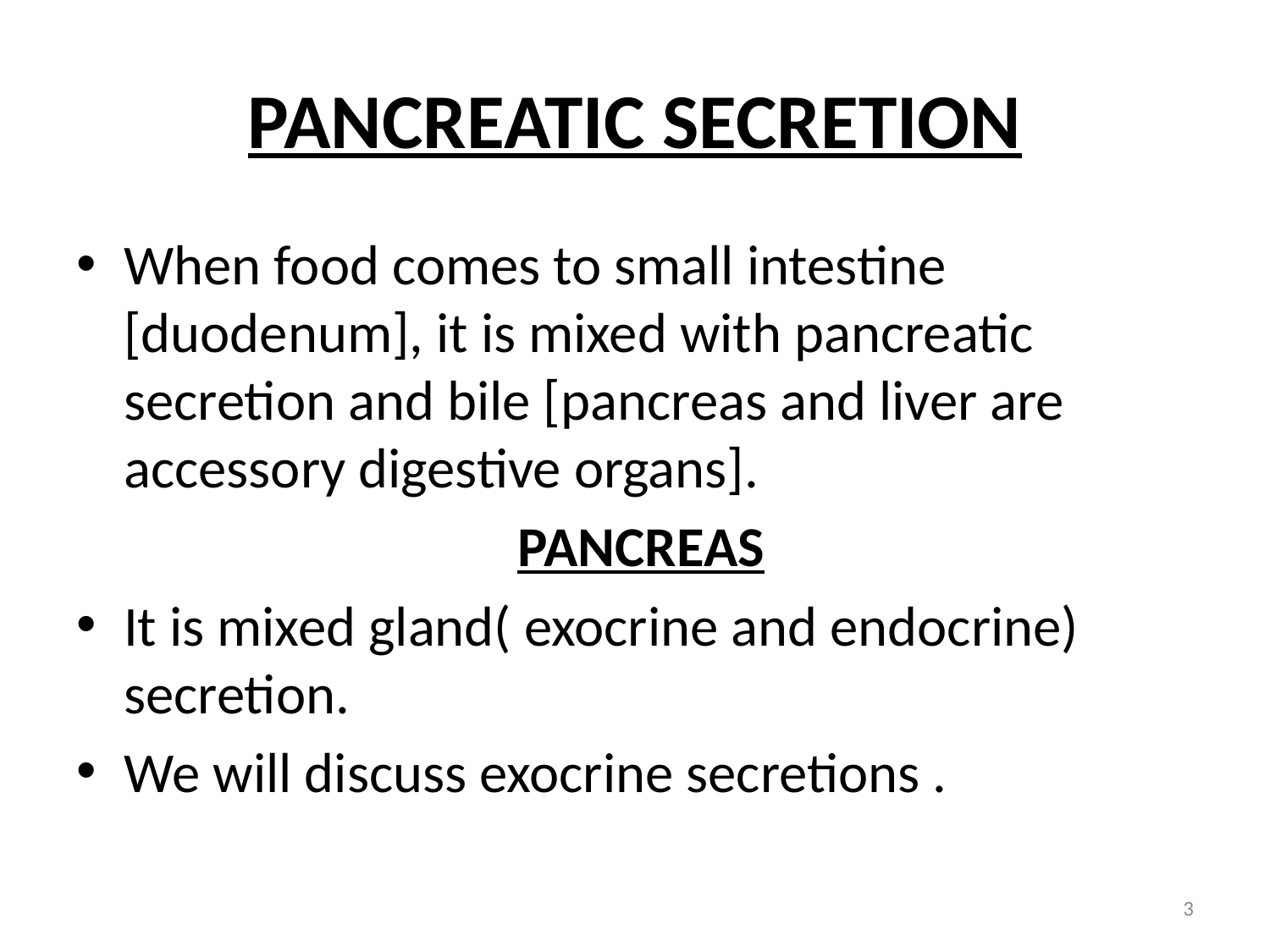

# PANCREATIC SECRETION
When food comes to small intestine [duodenum], it is mixed with pancreatic secretion and bile [pancreas and liver are accessory digestive organs].
 PANCREAS
It is mixed gland( exocrine and endocrine) secretion.
We will discuss exocrine secretions .
3